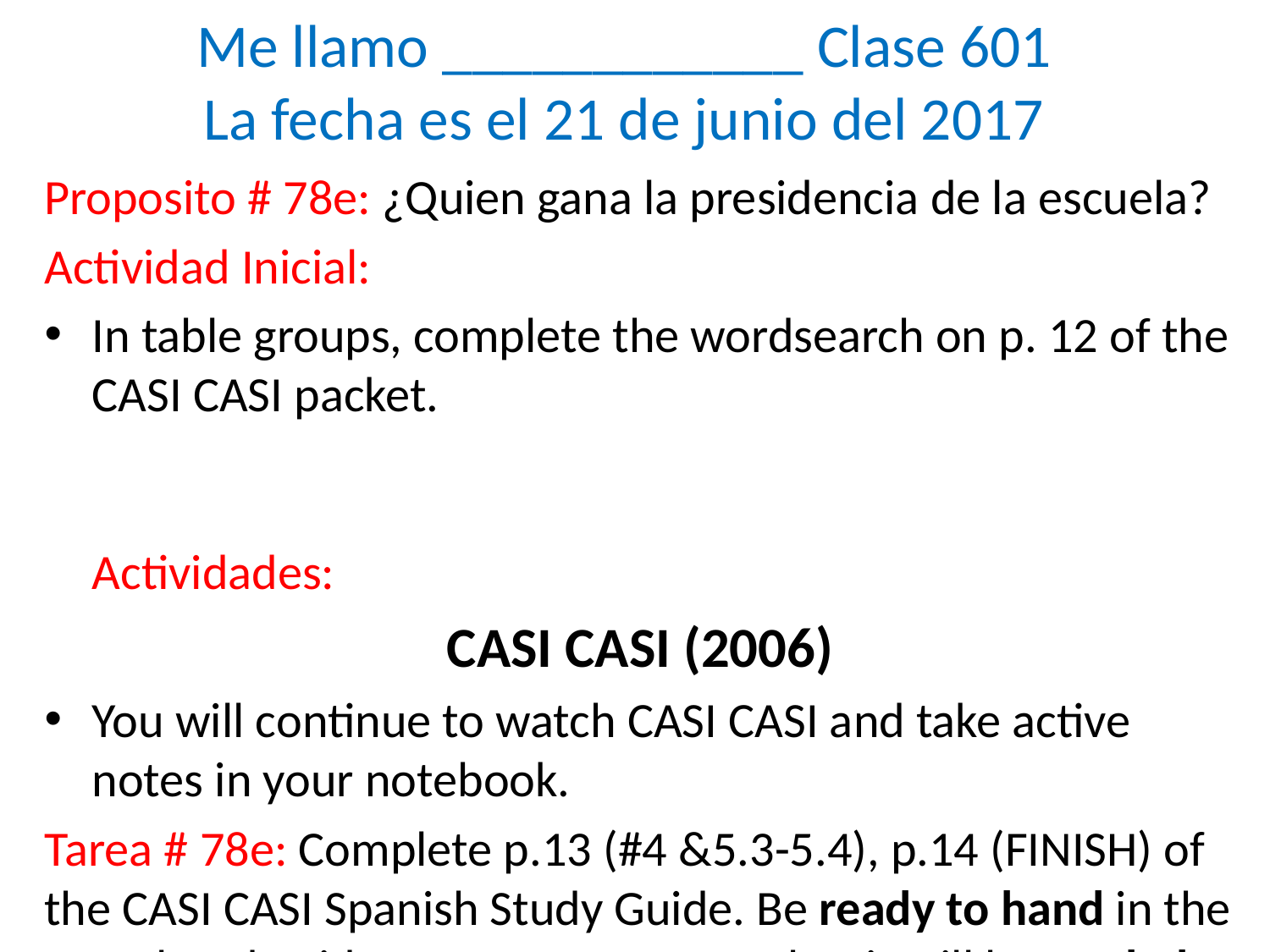

# Me llamo ____________ Clase 601 La fecha es el 21 de junio del 2017
Proposito # 78e: ¿Quien gana la presidencia de la escuela?
Actividad Inicial:
In table groups, complete the wordsearch on p. 12 of the CASI CASI packet.                                                                                                                                                                                                                                                                                    Actividades:
CASI CASI (2006)
You will continue to watch CASI CASI and take active notes in your notebook.
Tarea # 78e: Complete p.13 (#4 &5.3-5.4), p.14 (FINISH) of the CASI CASI Spanish Study Guide. Be ready to hand in the completed guide tomorrow.  Remember it will be graded as a project